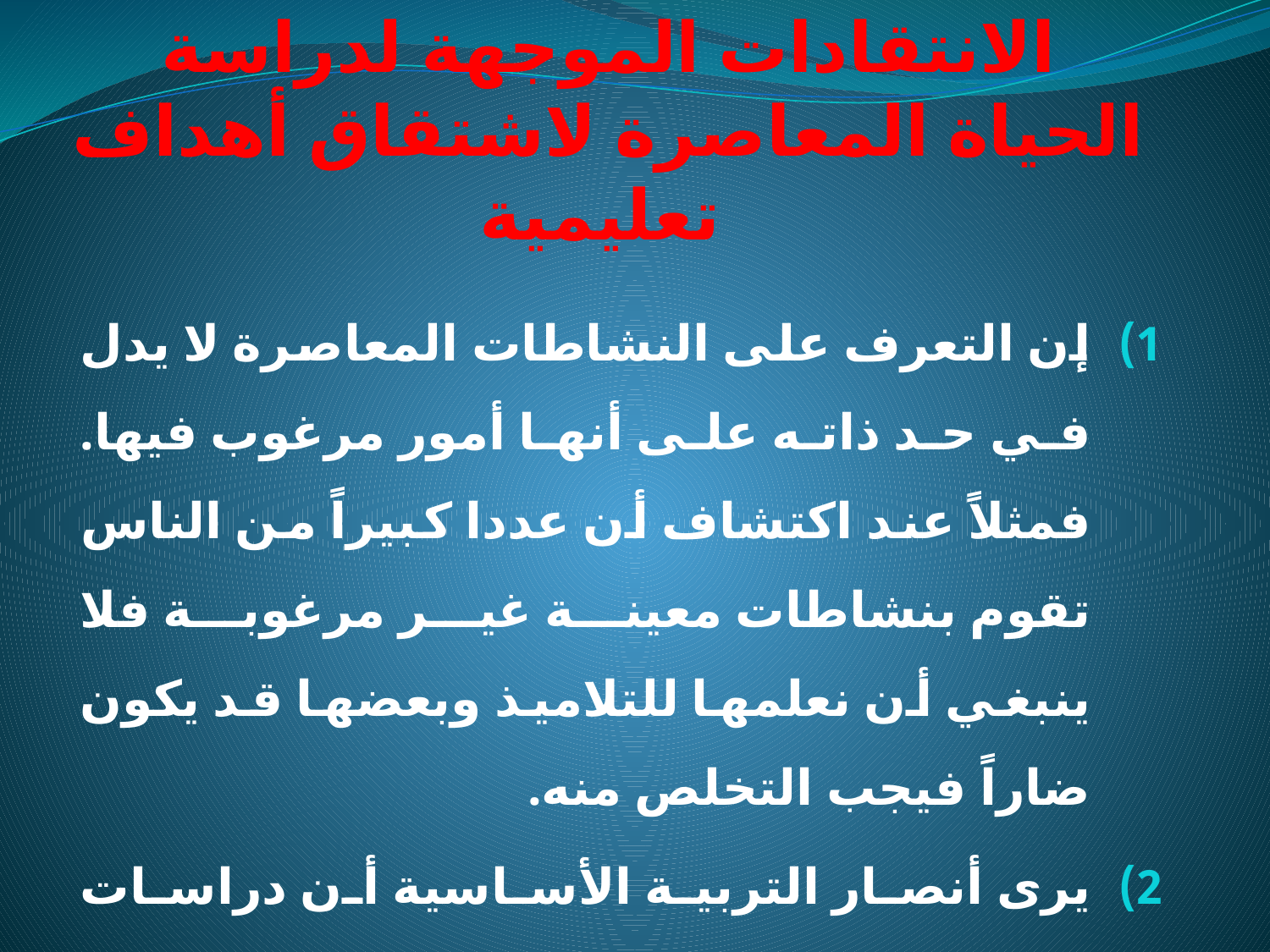

# الانتقادات الموجهة لدراسة الحياة المعاصرة لاشتقاق أهداف تعليمية
إن التعرف على النشاطات المعاصرة لا يدل في حد ذاته على أنها أمور مرغوب فيها. فمثلاً عند اكتشاف أن عددا كبيراً من الناس تقوم بنشاطات معينة غير مرغوبة فلا ينبغي أن نعلمها للتلاميذ وبعضها قد يكون ضاراً فيجب التخلص منه.
يرى أنصار التربية الأساسية أن دراسات الحياة المعاصرة هي نوع من تقديس للحاضر، وإهمال للموروث الثقافي للإنسان.